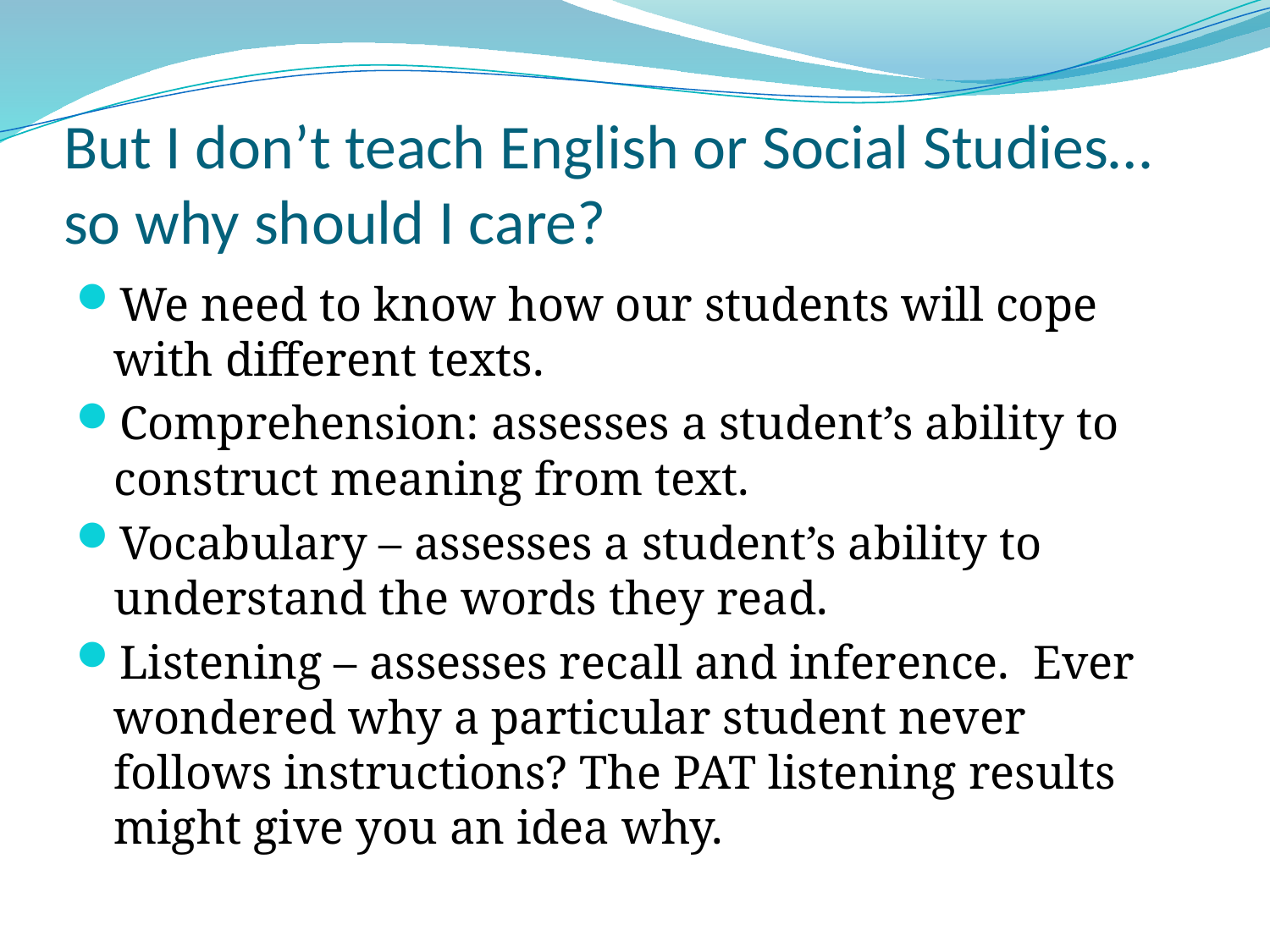

# But I don’t teach English or Social Studies… so why should I care?
We need to know how our students will cope with different texts.
Comprehension: assesses a student’s ability to construct meaning from text.
Vocabulary – assesses a student’s ability to understand the words they read.
Listening – assesses recall and inference.  Ever wondered why a particular student never follows instructions? The PAT listening results might give you an idea why.